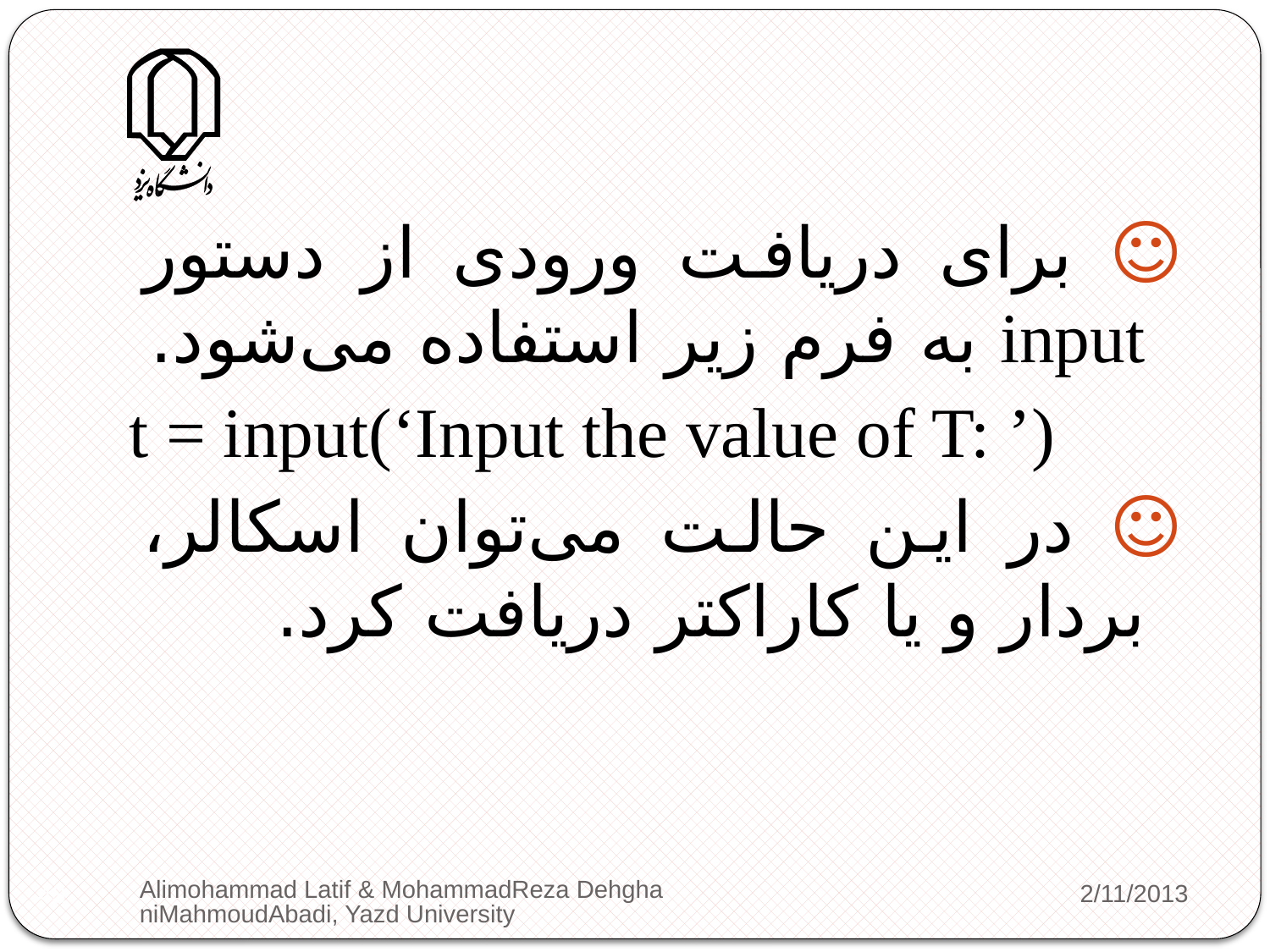

☺ برای دریافت ورودی از دستور input به فرم زیر استفاده می‌شود.
t = input(‘Input the value of T: ’)
☺ در این حالت می‌توان اسکالر، بردار و یا کاراکتر دریافت کرد.
Alimohammad Latif & MohammadReza DehghaniMahmoudAbadi, Yazd University
2/11/2013
43